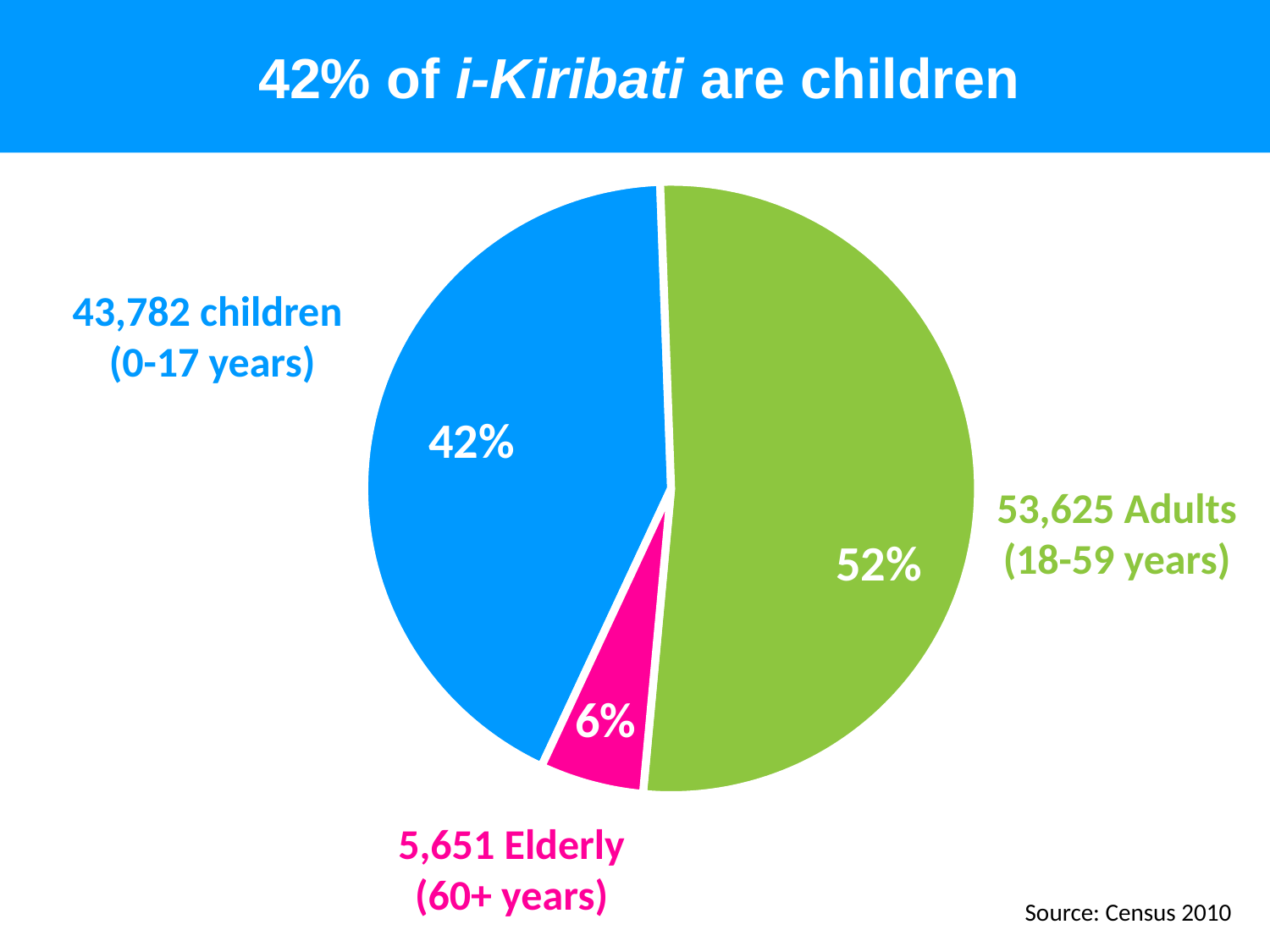

# 42% of i-Kiribati are children

### Chart

| Category |  |
|---|---|
| Children (0-17 years) | 43782.0 |
| Adults (18-59 years) | 53625.0 |
| Elderly (60+ years) | 5651.0 |
43,782 children
(0-17 years)
42%
53,625 Adults
(18-59 years)

52%
5,651 Elderly
(60+ years)

Source: Census 2010